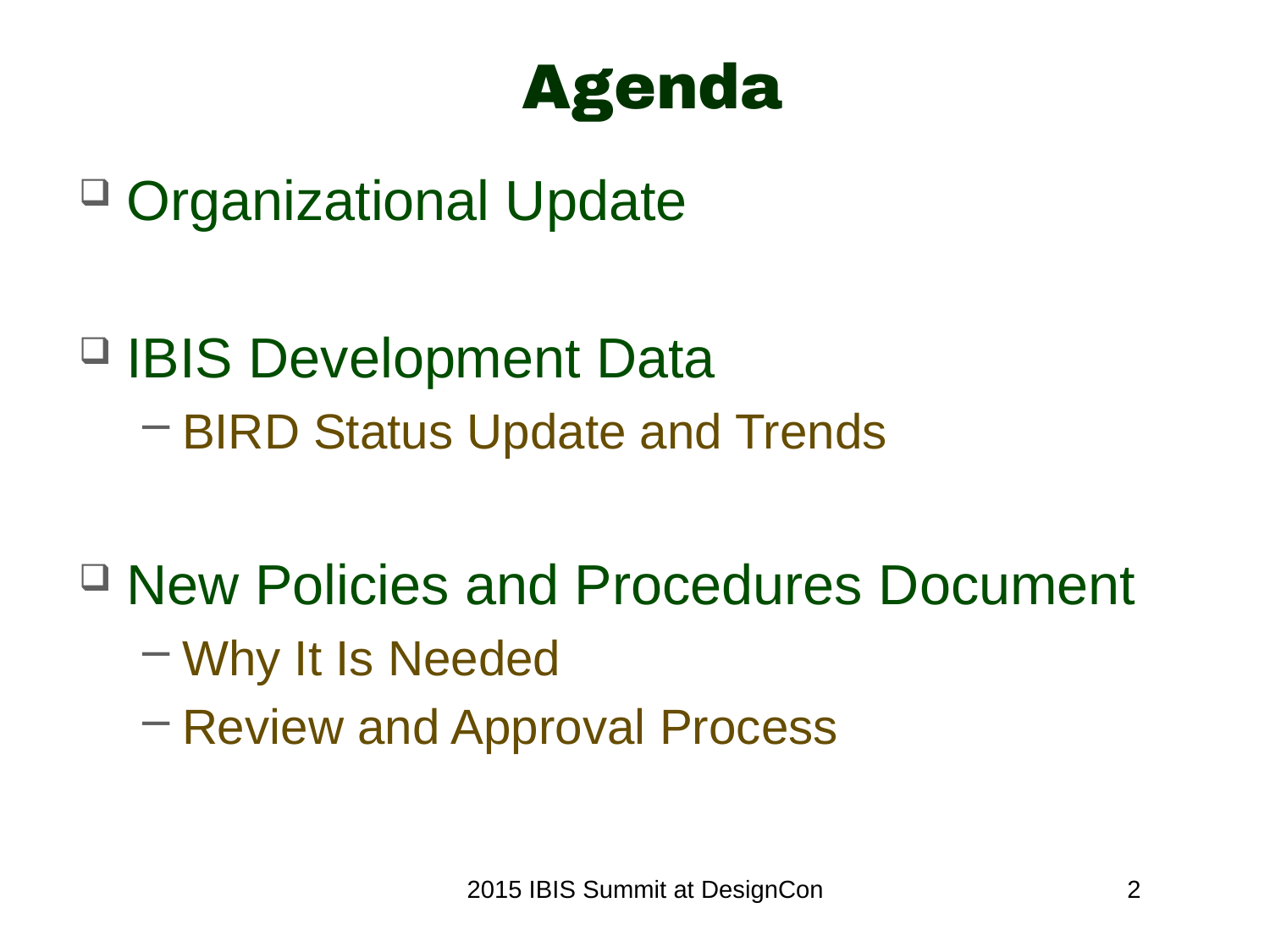

# Agenda
Organizational Update

IBIS Development Data
BIRD Status Update and Trends

New Policies and Procedures Document
Why It Is Needed
Review and Approval Process

2015 IBIS Summit at DesignCon

2